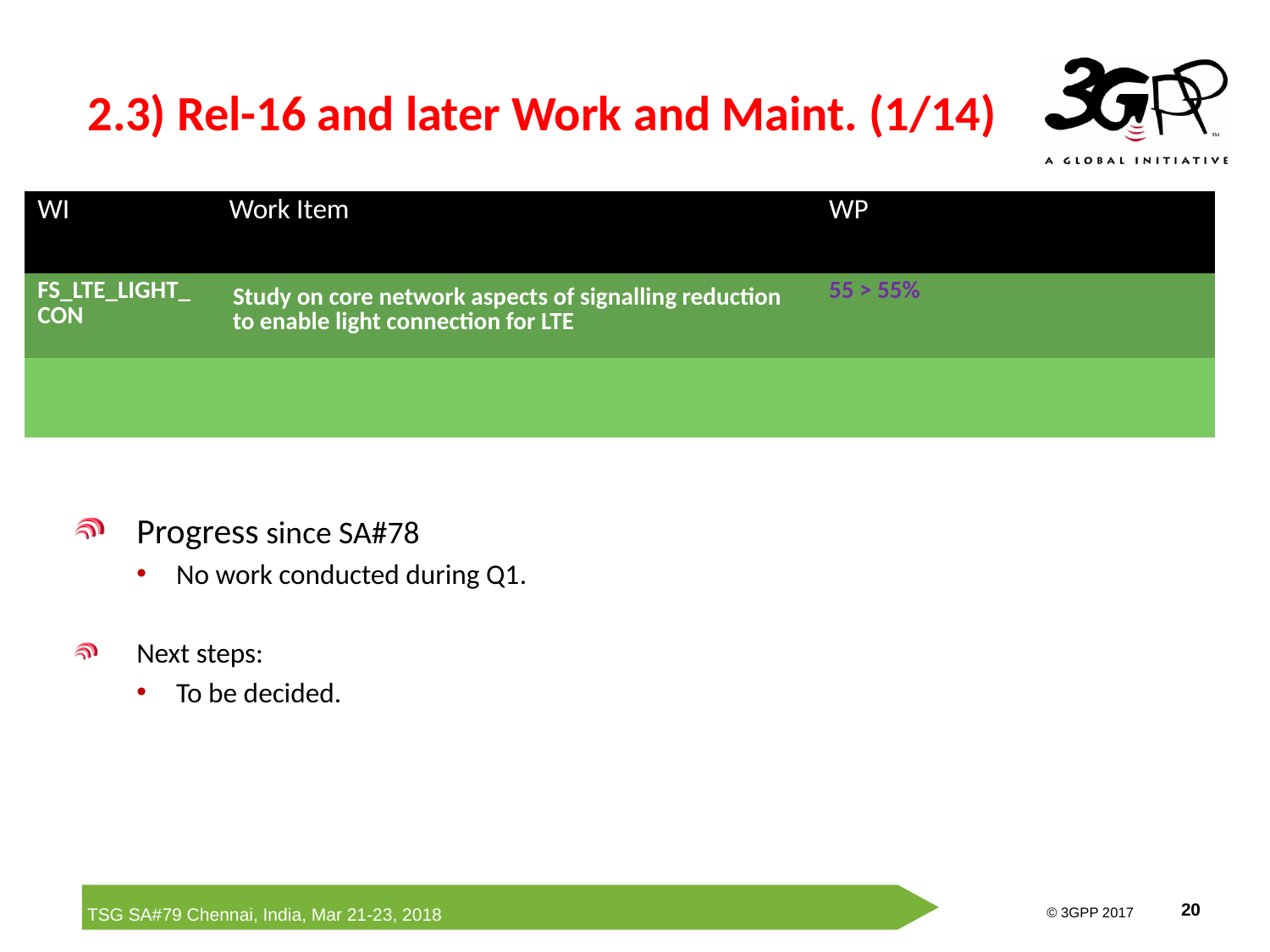

# 2.3) Rel-16 and later Work and Maint. (1/14)
| WI | Work Item | WP |  |  |
| --- | --- | --- | --- | --- |
| FS\_LTE\_LIGHT\_CON | Study on core network aspects of signalling reduction to enable light connection for LTE | 55 > 55% |  |  |
|  |  |  |  |  |
Progress since SA#78
No work conducted during Q1.

Next steps:
To be decided.